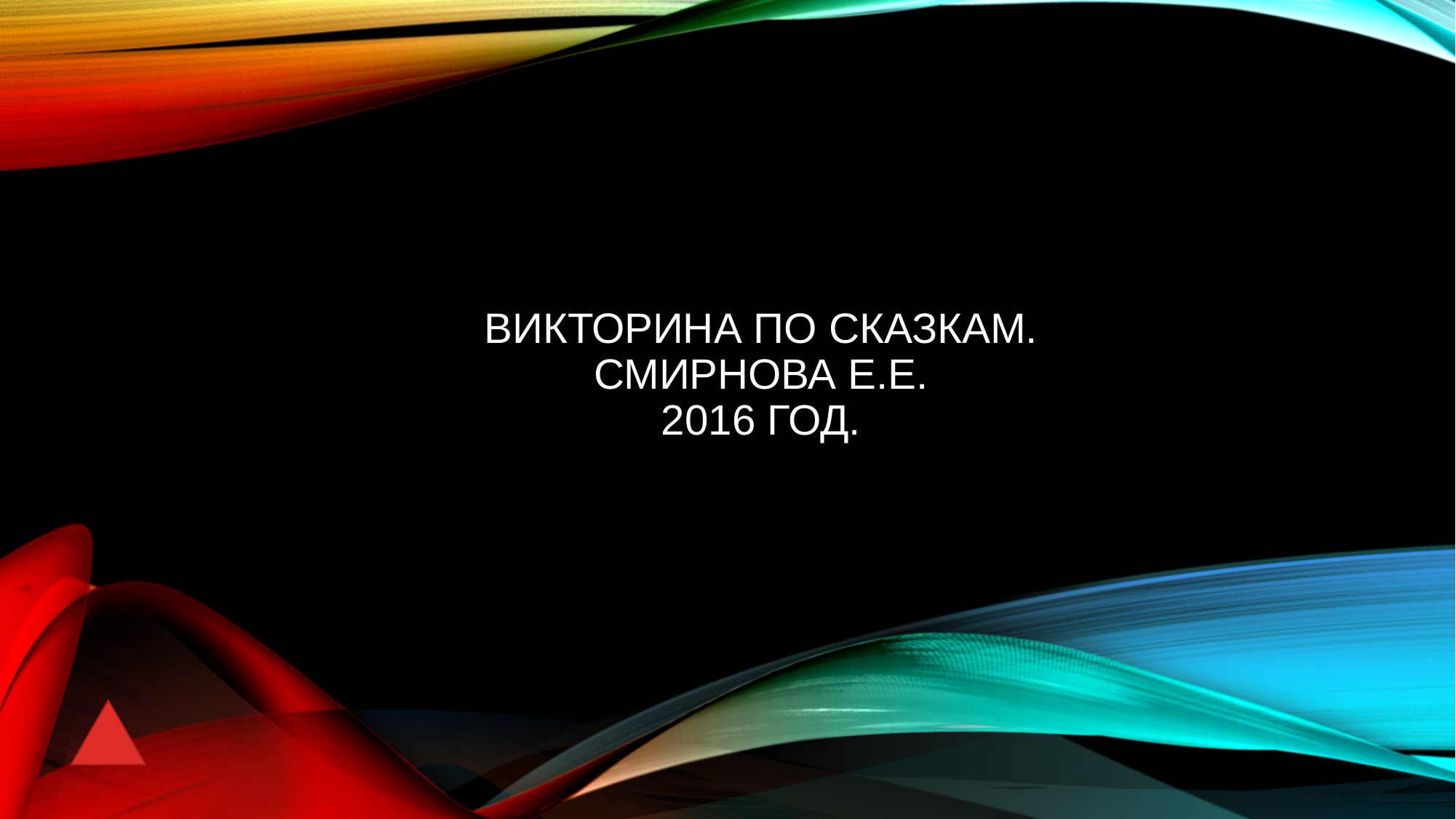

# ВИКТОРИНА ПО СКАЗКАМ. СМИРНОВА Е.Е. 2016 ГОД.